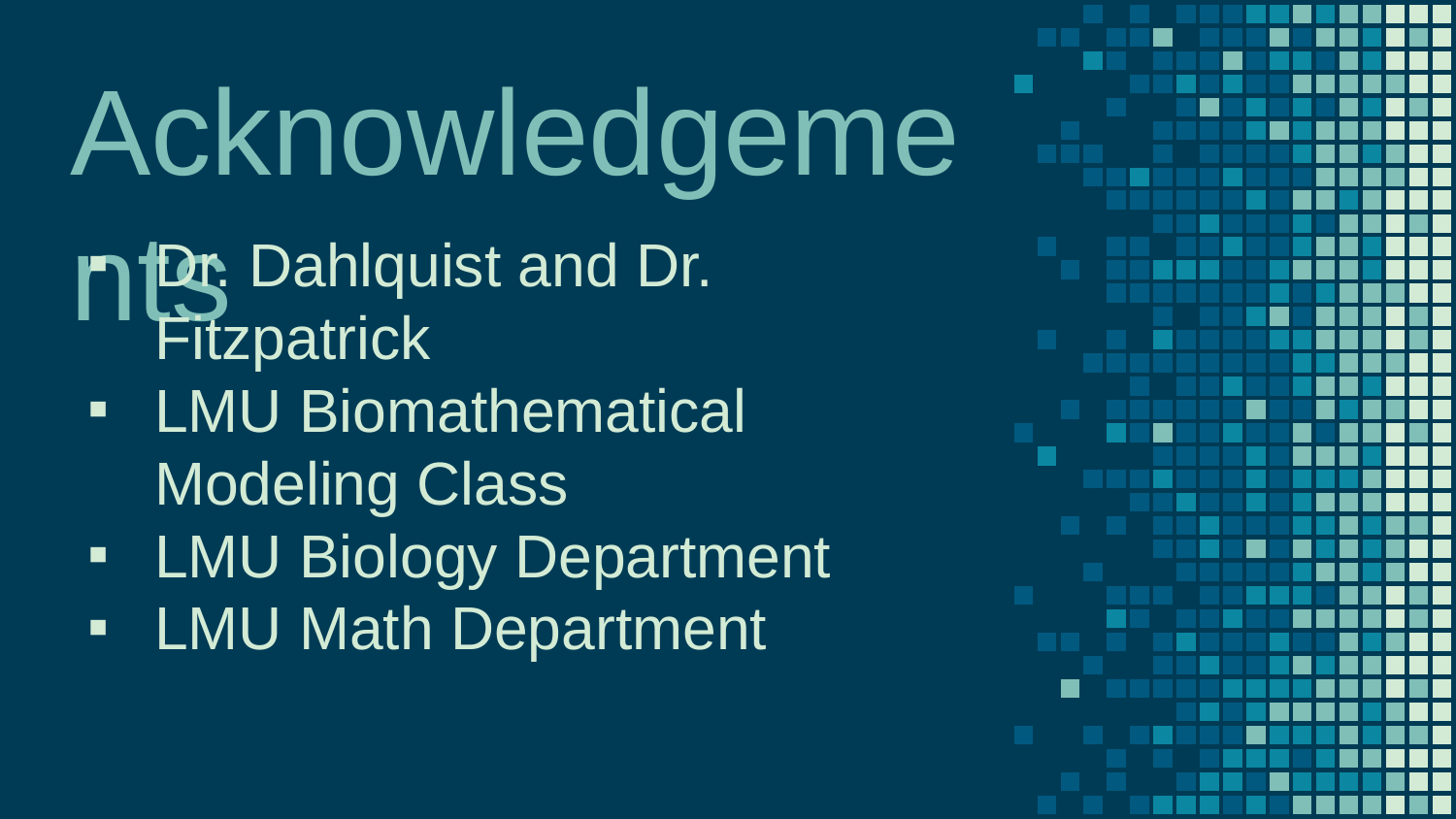

# Acknowledgements
Dr. Dahlquist and Dr. Fitzpatrick
LMU Biomathematical Modeling Class
LMU Biology Department
LMU Math Department